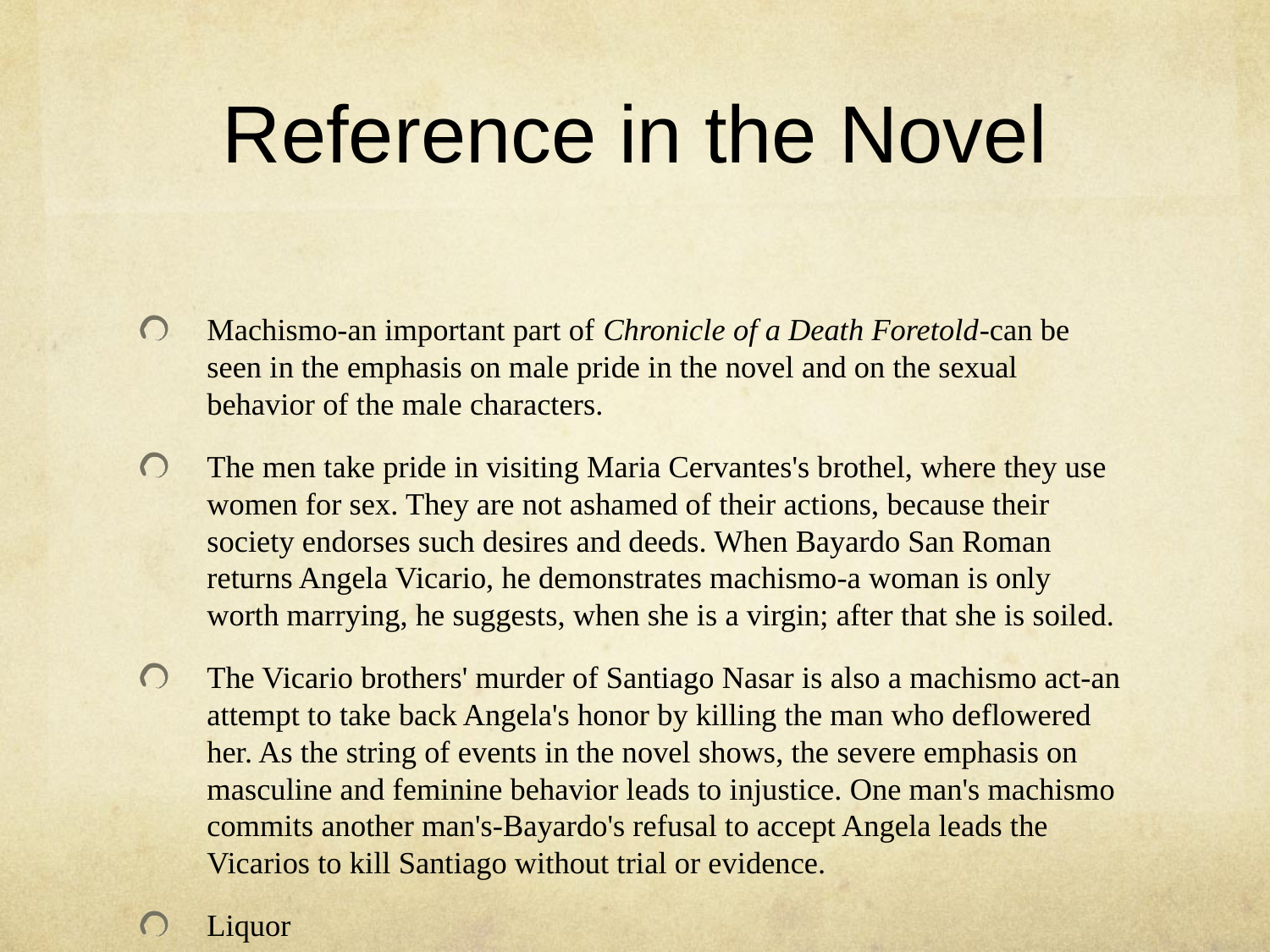

# Reference in the Novel

Machismo-an important part of Chronicle of a Death Foretold-can be seen in the emphasis on male pride in the novel and on the sexual behavior of the male characters.
The men take pride in visiting Maria Cervantes's brothel, where they use women for sex. They are not ashamed of their actions, because their society endorses such desires and deeds. When Bayardo San Roman returns Angela Vicario, he demonstrates machismo-a woman is only worth marrying, he suggests, when she is a virgin; after that she is soiled.
The Vicario brothers' murder of Santiago Nasar is also a machismo act-an attempt to take back Angela's honor by killing the man who deflowered her. As the string of events in the novel shows, the severe emphasis on masculine and feminine behavior leads to injustice. One man's machismo commits another man's-Bayardo's refusal to accept Angela leads the Vicarios to kill Santiago without trial or evidence.
Liquor